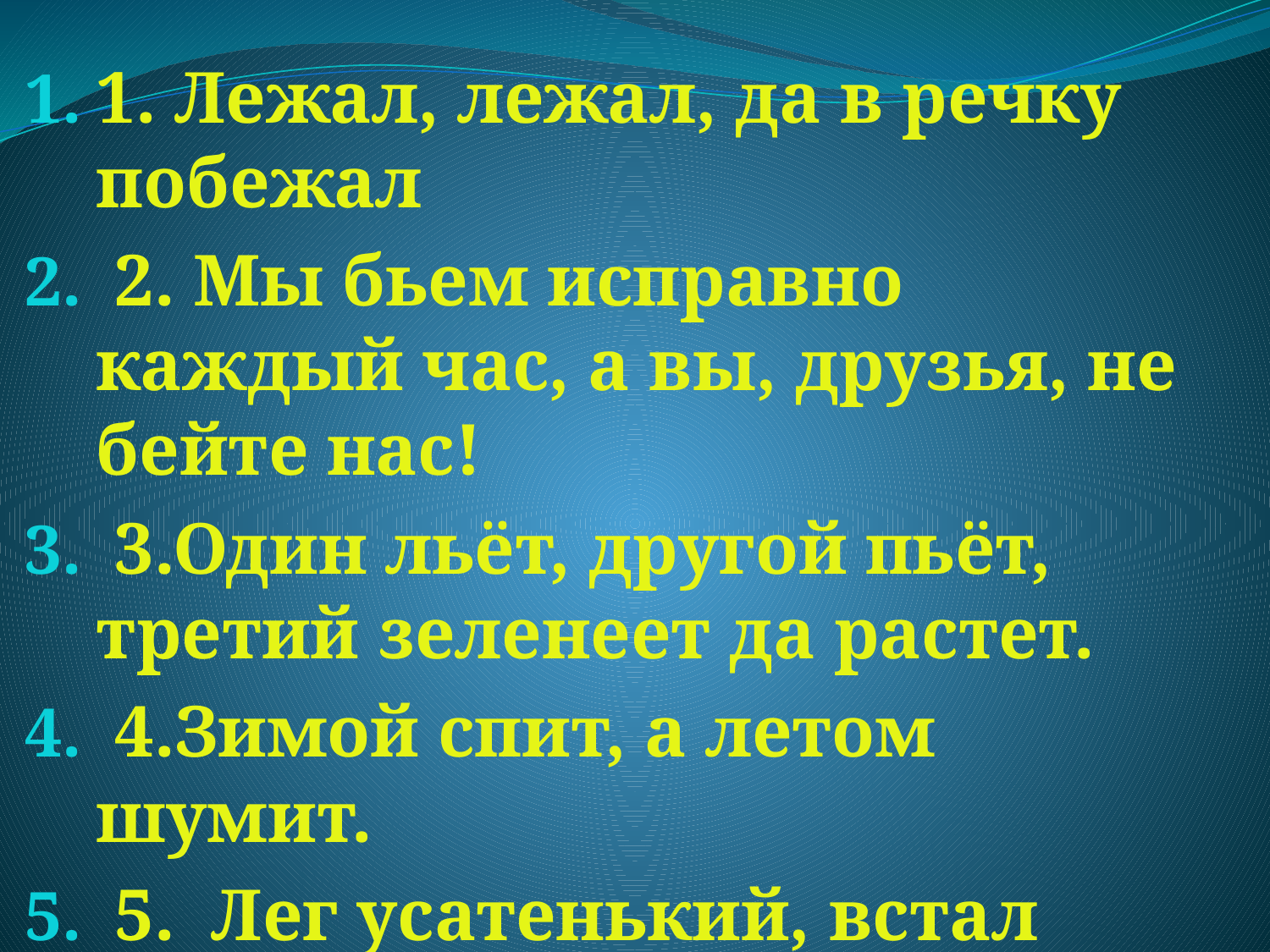

#
1. Лежал, лежал, да в речку побежал
 2. Мы бьем исправно каждый час, а вы, друзья, не бейте нас!
 3.Один льёт, другой пьёт, третий зеленеет да растет.
 4.Зимой спит, а летом шумит.
 5.  Лег усатенький, встал горбатенький.